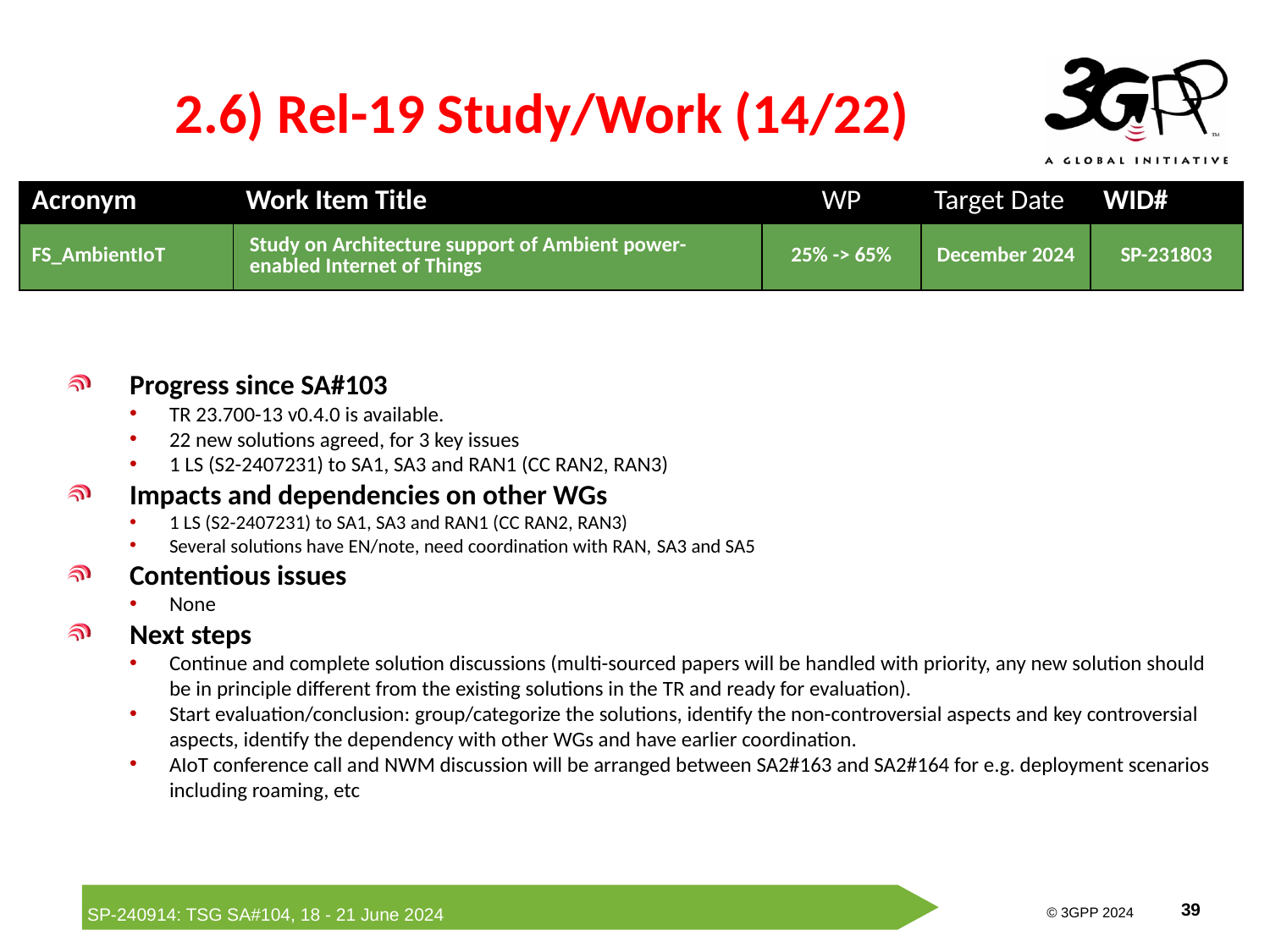

# 2.6) Rel-19 Study/Work (14/22)
| Acronym | Work Item Title | WP | Target Date | WID# |
| --- | --- | --- | --- | --- |
| FS\_AmbientIoT | Study on Architecture support of Ambient power-enabled Internet of Things | 25% -> 65% | December 2024 | SP-231803 |
Progress since SA#103
TR 23.700-13 v0.4.0 is available.
22 new solutions agreed, for 3 key issues
1 LS (S2-2407231) to SA1, SA3 and RAN1 (CC RAN2, RAN3)
Impacts and dependencies on other WGs
1 LS (S2-2407231) to SA1, SA3 and RAN1 (CC RAN2, RAN3)
Several solutions have EN/note, need coordination with RAN, SA3 and SA5
Contentious issues
None
Next steps
Continue and complete solution discussions (multi-sourced papers will be handled with priority, any new solution should be in principle different from the existing solutions in the TR and ready for evaluation).
Start evaluation/conclusion: group/categorize the solutions, identify the non-controversial aspects and key controversial aspects, identify the dependency with other WGs and have earlier coordination.
AIoT conference call and NWM discussion will be arranged between SA2#163 and SA2#164 for e.g. deployment scenarios including roaming, etc